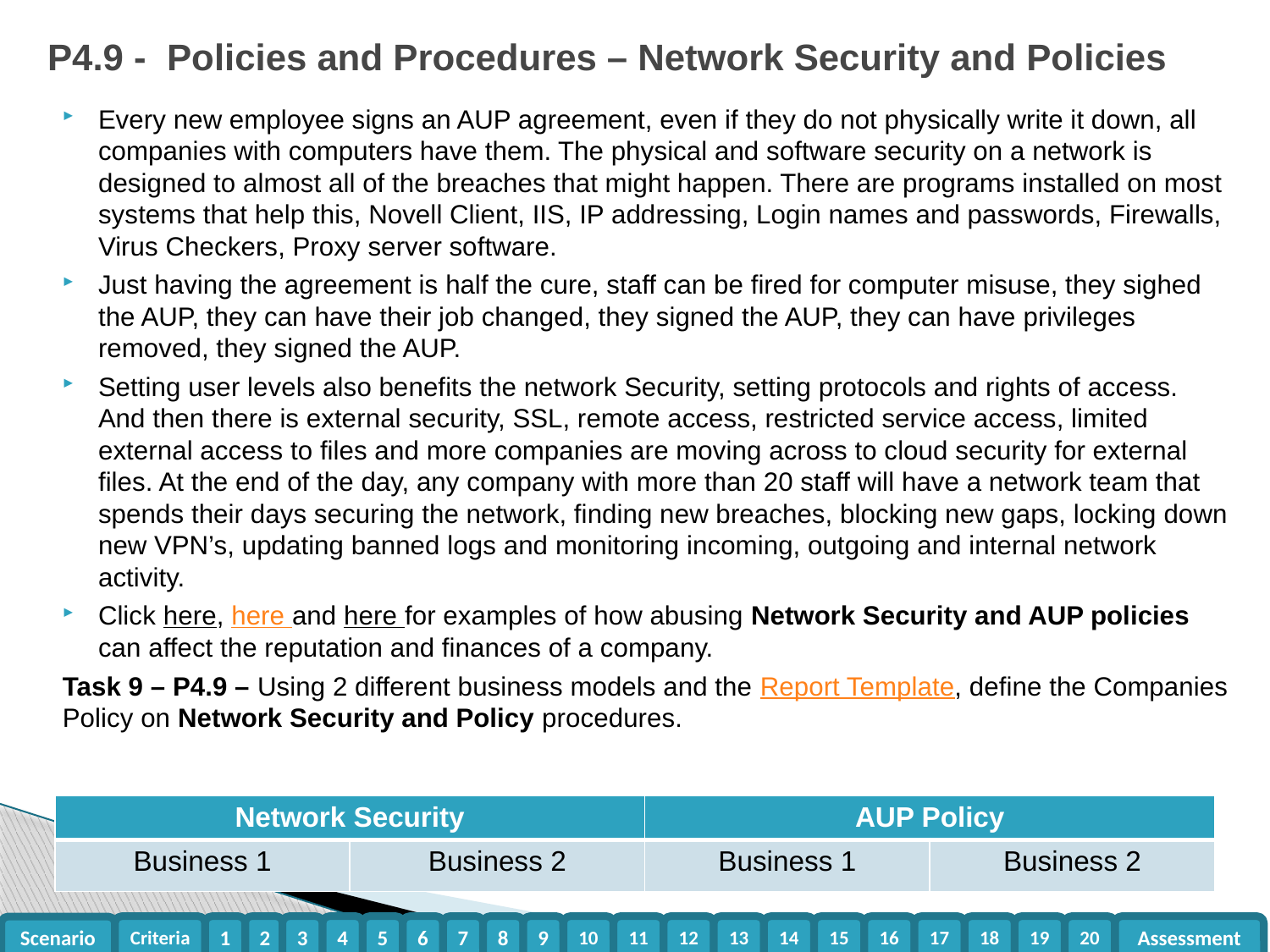

# P4.9 -  Policies and Procedures – Network Security and Policies
Every new employee signs an AUP agreement, even if they do not physically write it down, all companies with computers have them. The physical and software security on a network is designed to almost all of the breaches that might happen. There are programs installed on most systems that help this, Novell Client, IIS, IP addressing, Login names and passwords, Firewalls, Virus Checkers, Proxy server software.
Just having the agreement is half the cure, staff can be fired for computer misuse, they sighed the AUP, they can have their job changed, they signed the AUP, they can have privileges removed, they signed the AUP.
Setting user levels also benefits the network Security, setting protocols and rights of access. And then there is external security, SSL, remote access, restricted service access, limited external access to files and more companies are moving across to cloud security for external files. At the end of the day, any company with more than 20 staff will have a network team that spends their days securing the network, finding new breaches, blocking new gaps, locking down new VPN’s, updating banned logs and monitoring incoming, outgoing and internal network activity.
Click here, here and here for examples of how abusing Network Security and AUP policies can affect the reputation and finances of a company.
Task 9 – P4.9 – Using 2 different business models and the Report Template, define the Companies Policy on Network Security and Policy procedures.
| Network Security |  | AUP Policy |  |
| --- | --- | --- | --- |
| Business 1 | Business 2 | Business 1 | Business 2 |